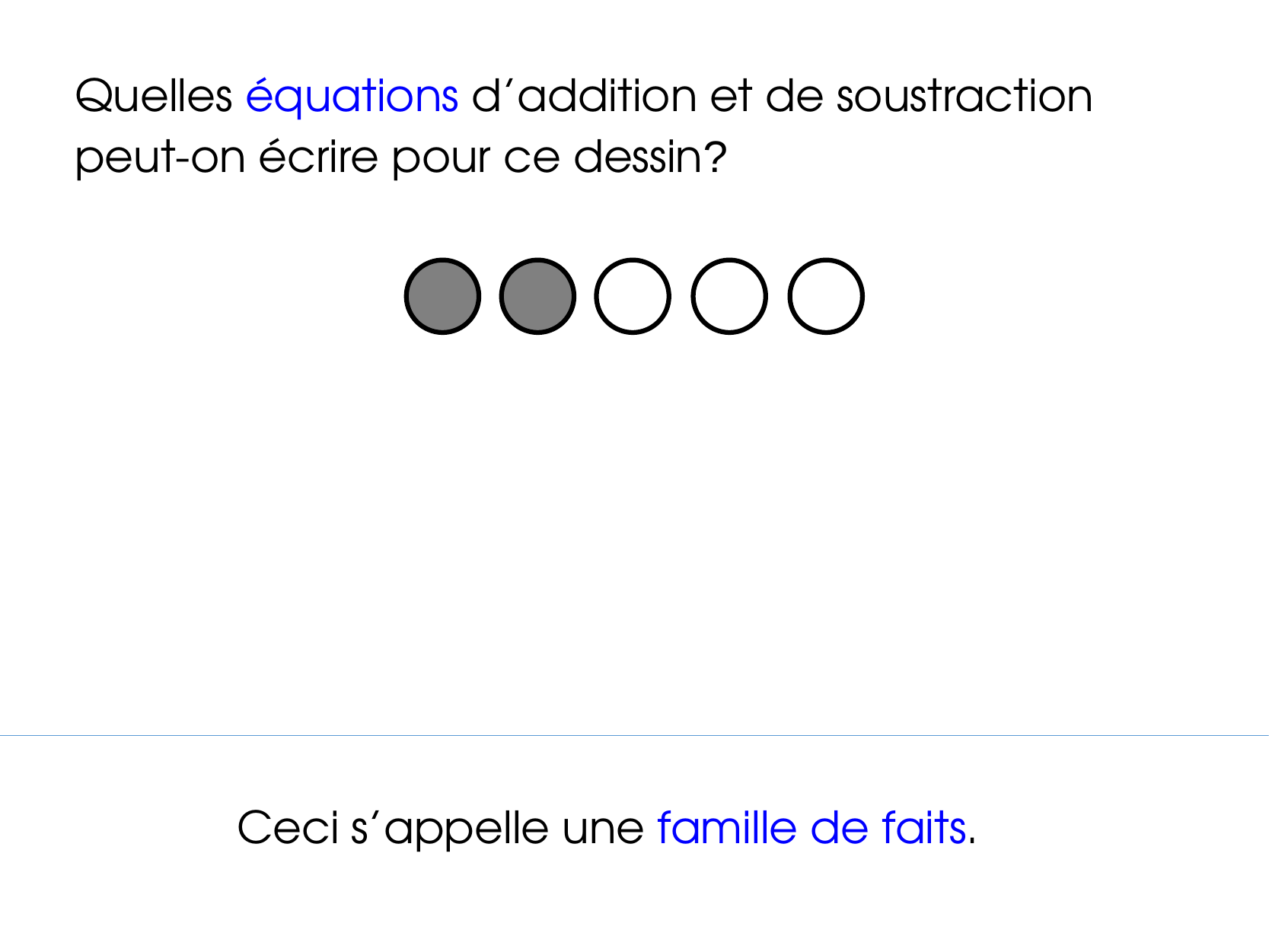

Quelles équations d’addition et de soustraction
peut-on écrire pour ce dessin?

Ceci s’appelle une famille de faits.